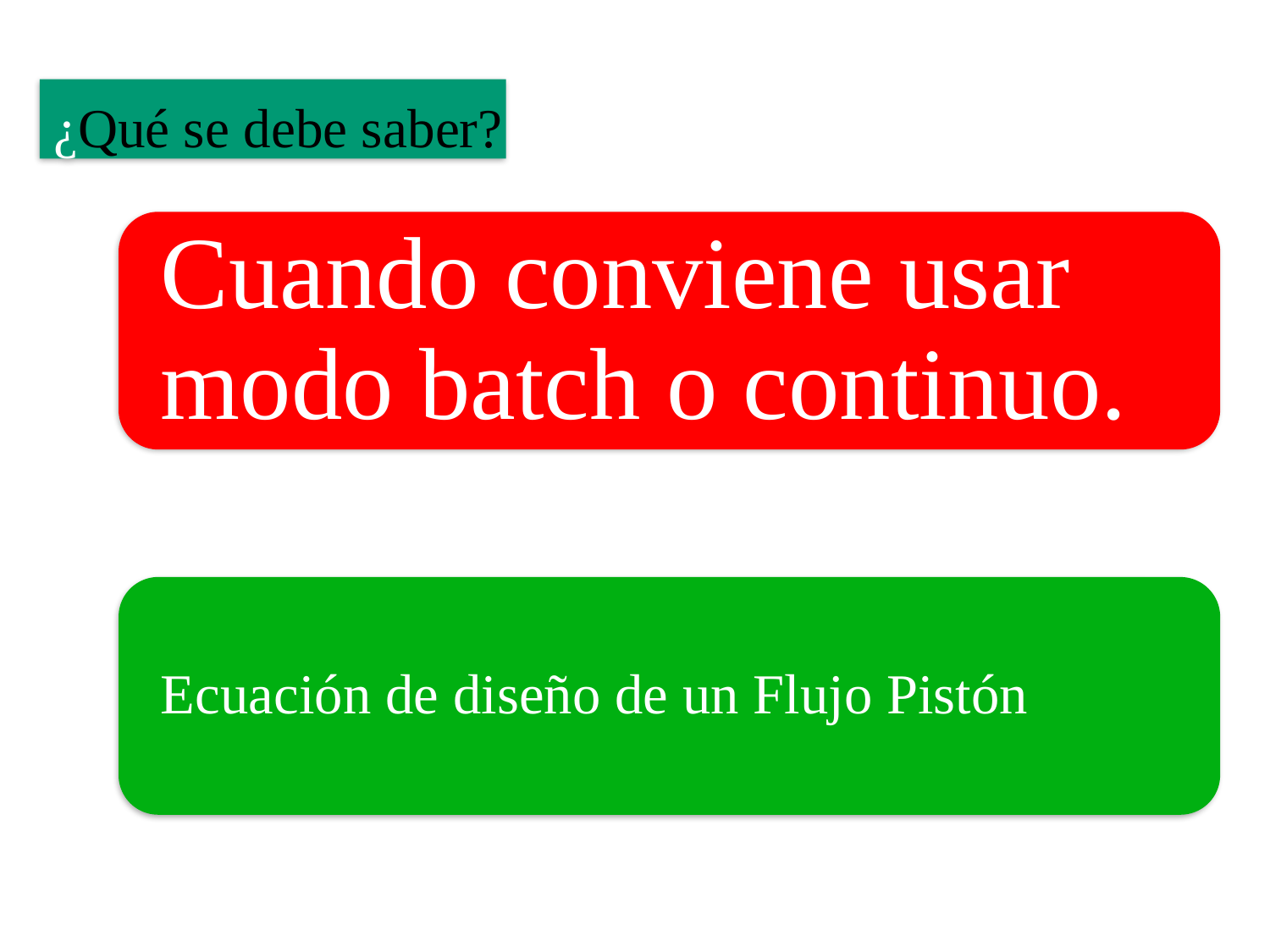

¿Qué se debe saber?
Cuando conviene usar modo batch o continuo.
Ecuación de diseño de un Flujo Pistón